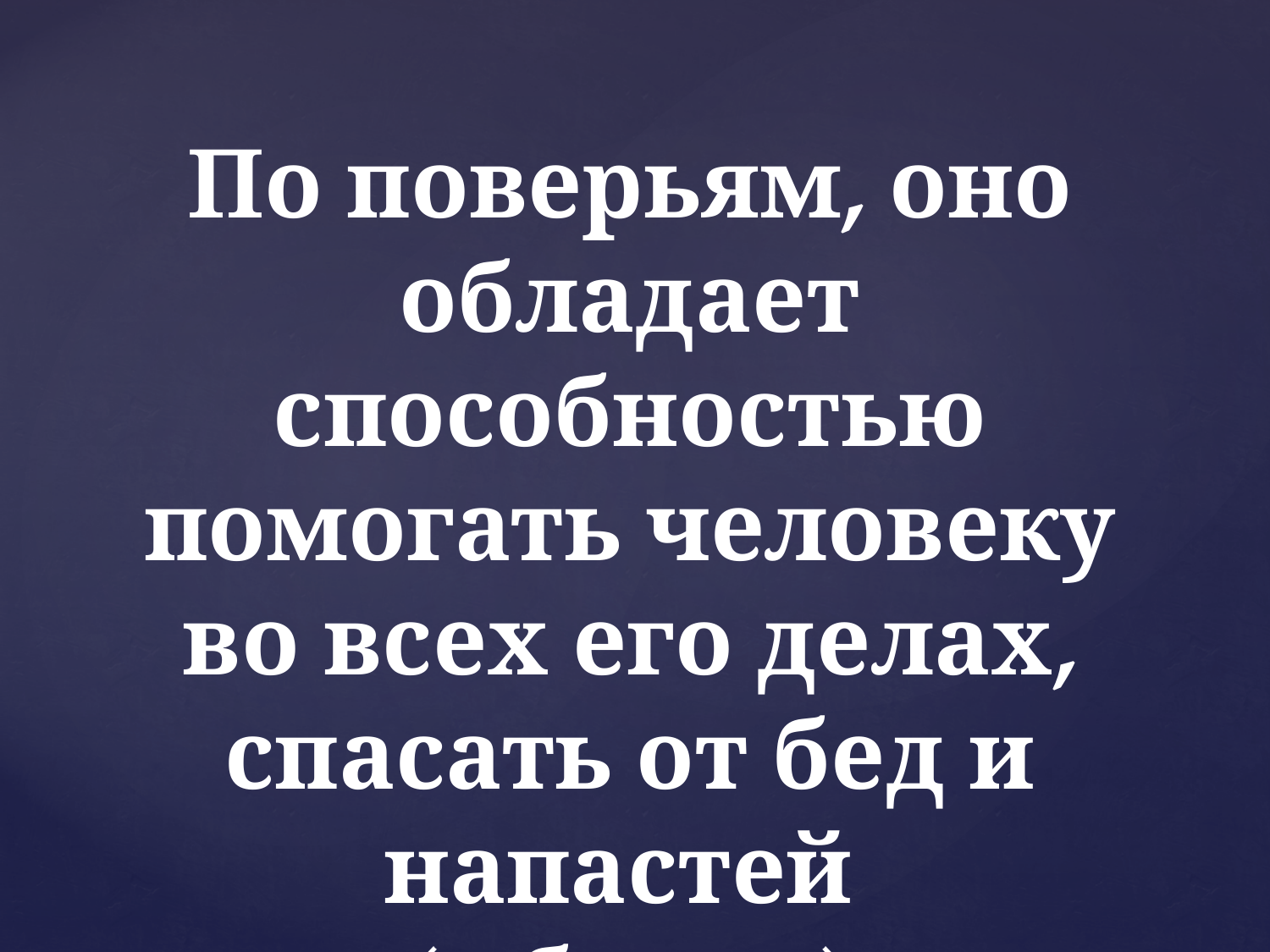

По поверьям, оно обладает способностью помогать человеку во всех его делах, спасать от бед и напастей
(3 балла)